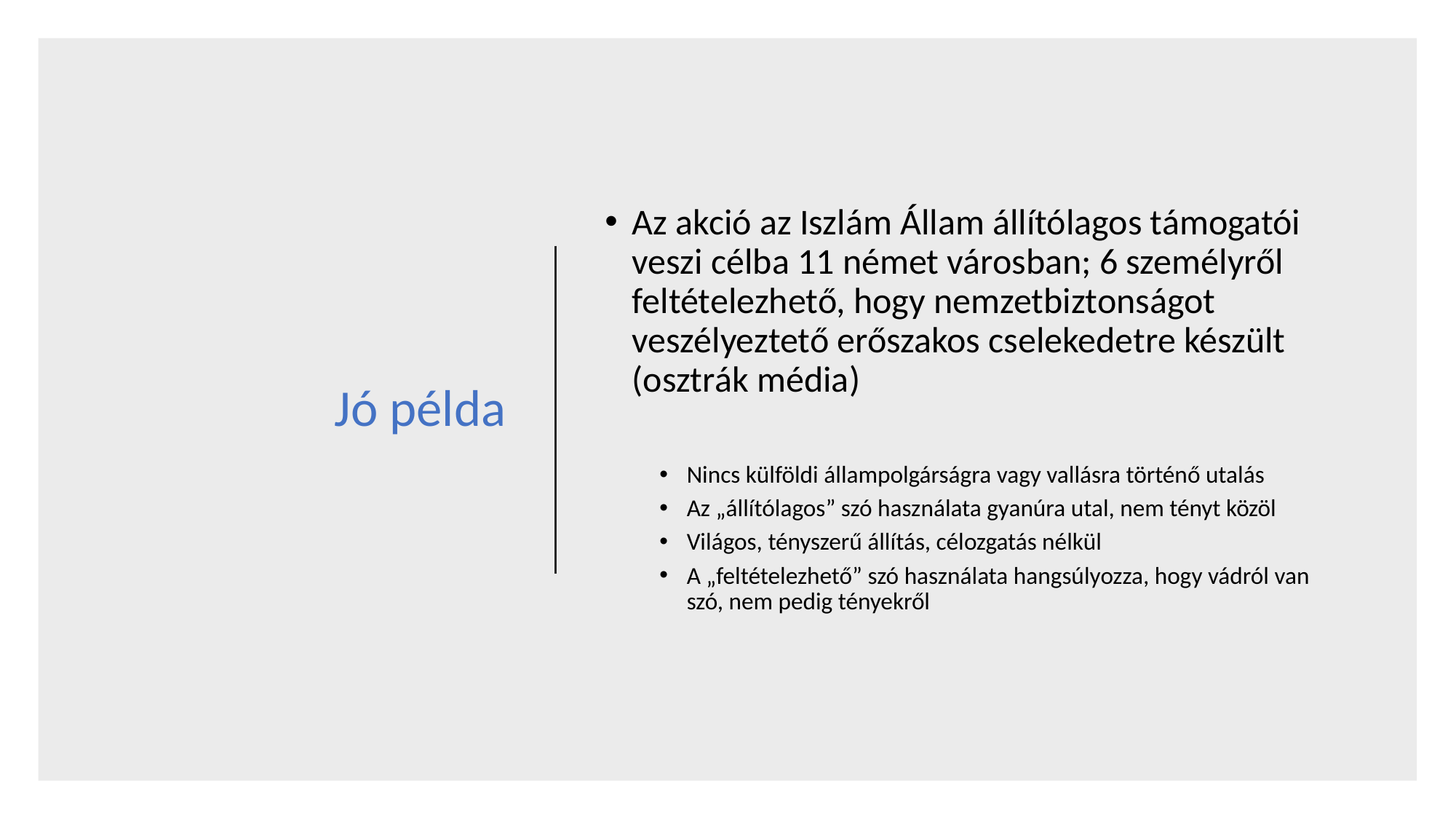

# Jó példa
Az akció az Iszlám Állam állítólagos támogatói veszi célba 11 német városban; 6 személyről feltételezhető, hogy nemzetbiztonságot veszélyeztető erőszakos cselekedetre készült (osztrák média)

Nincs külföldi állampolgárságra vagy vallásra történő utalás
Az „állítólagos” szó használata gyanúra utal, nem tényt közöl
Világos, tényszerű állítás, célozgatás nélkül
A „feltételezhető” szó használata hangsúlyozza, hogy vádról van szó, nem pedig tényekről